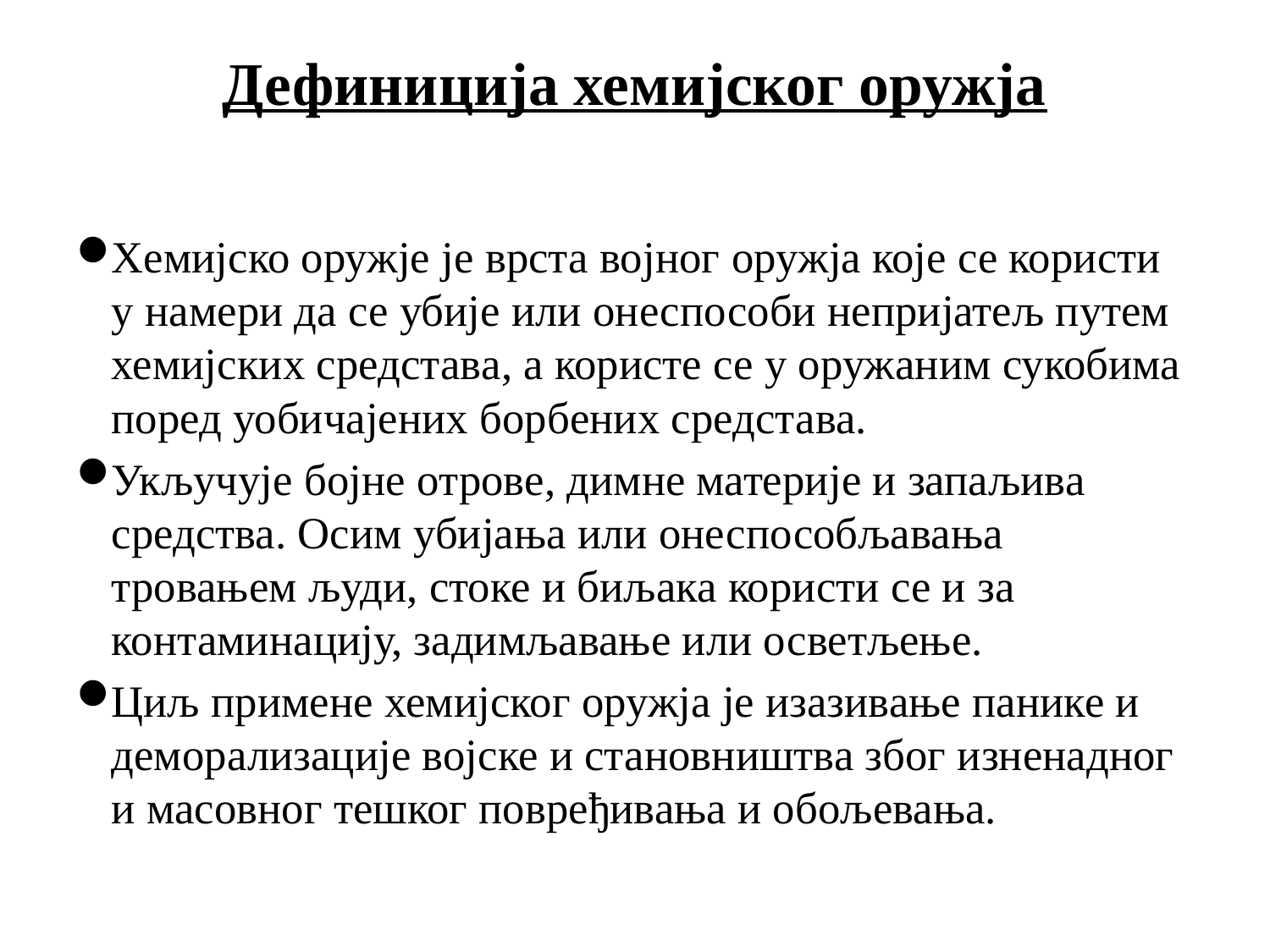

# Дефиниција хемијског оружја
Хемијско оружје је врста војног оружја које се користи у намери да се убије или онеспособи непријатељ путем хемијских средстава, а користе се у оружаним сукобима поред уобичајених борбeних средстава.
Укључује бојне отрове, димне материје и запаљива средства. Осим убијања или онеспособљавања тровањем људи, стоке и биљака користи се и за контаминацију, задимљавање или осветљење.
Циљ примене хемијског оружја је изазивање панике и деморализације војске и становништва због изненадног и масовног тешког повређивања и обољевања.